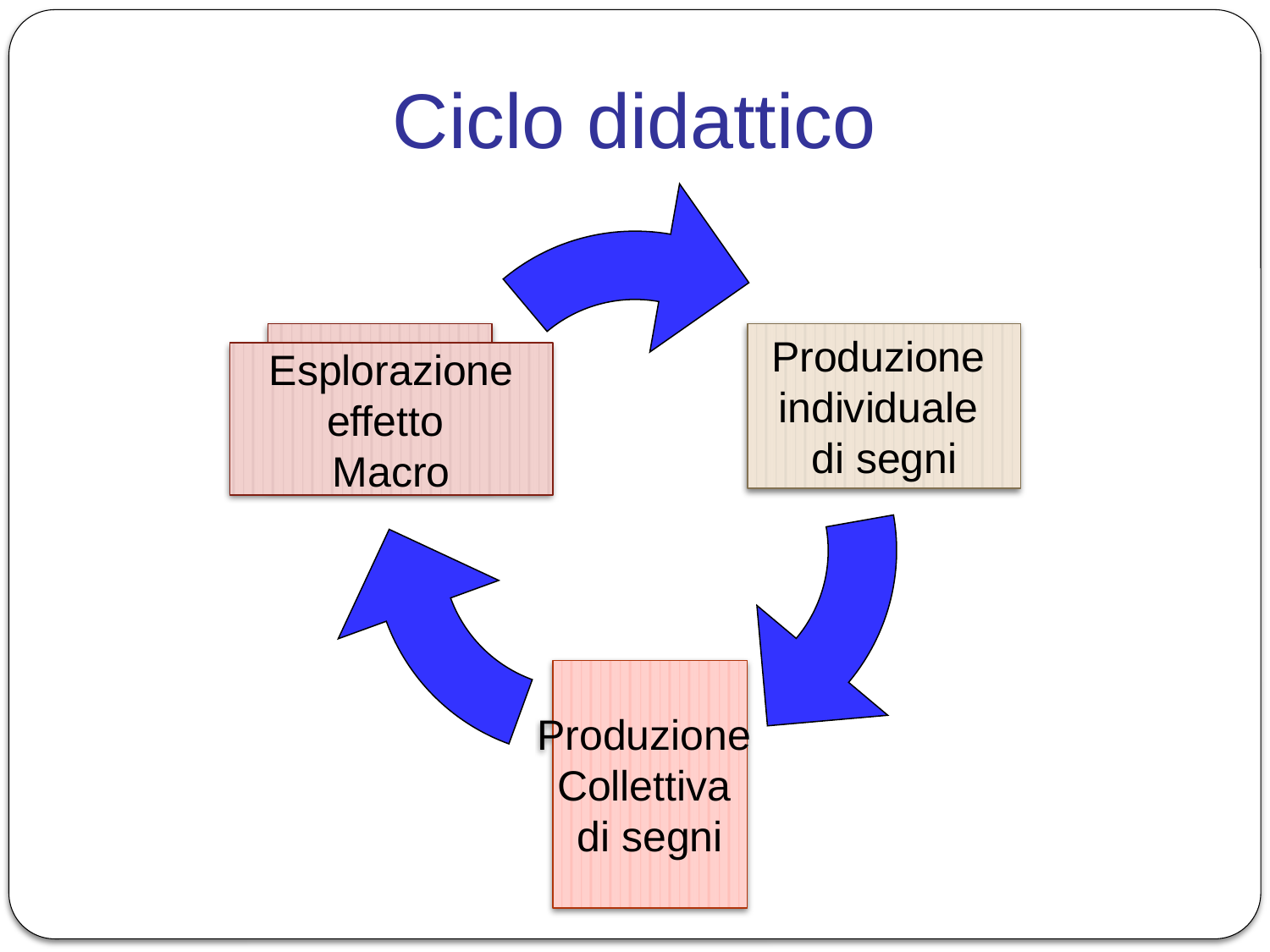

Ciclo didattico

Attività con
l’artefatto
Produzione
individuale
di segni
Esplorazione effetto
Macro

Produzione
Collettiva
di segni